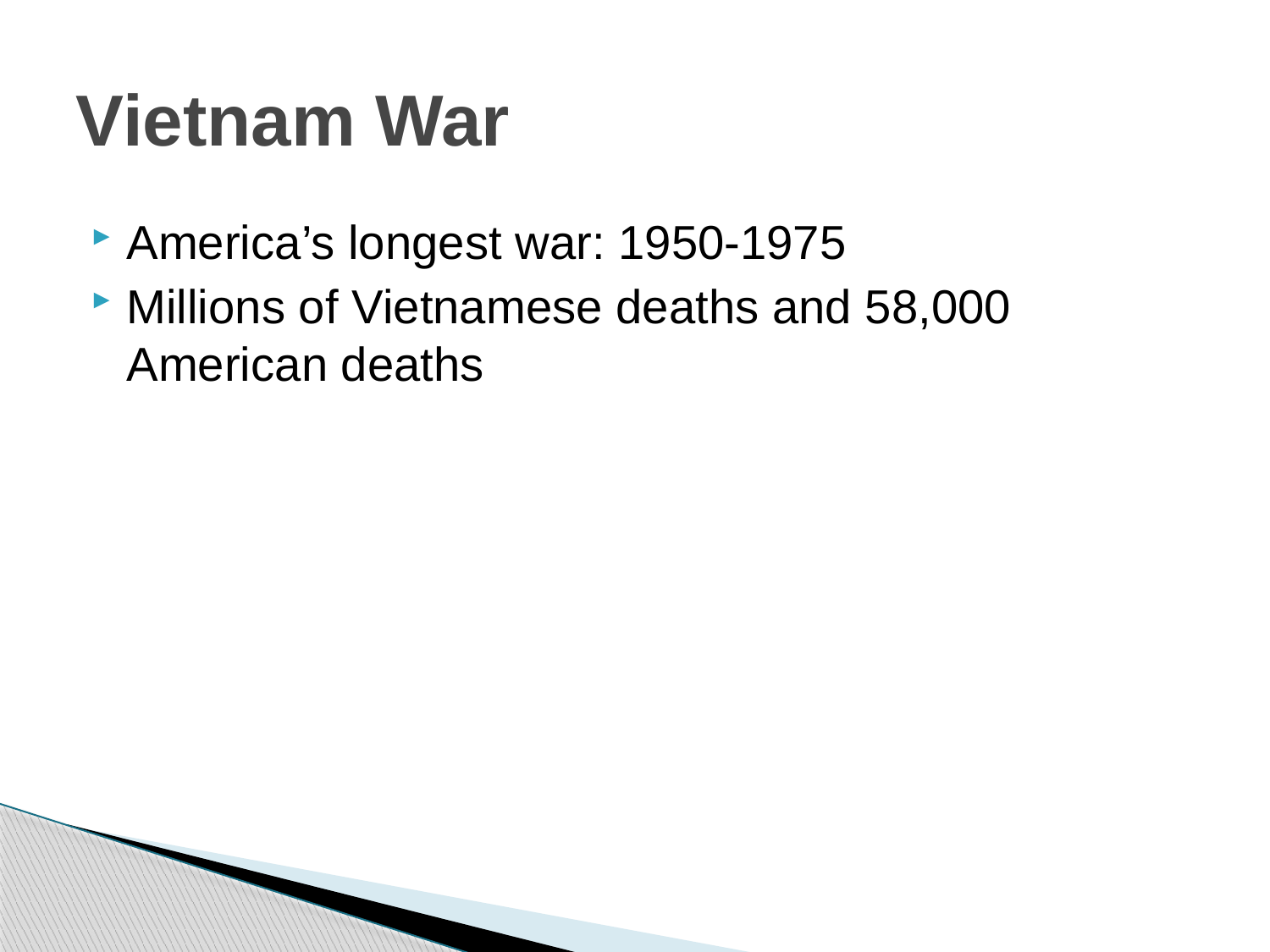

# Vietnam War
America’s longest war: 1950-1975
Millions of Vietnamese deaths and 58,000 American deaths